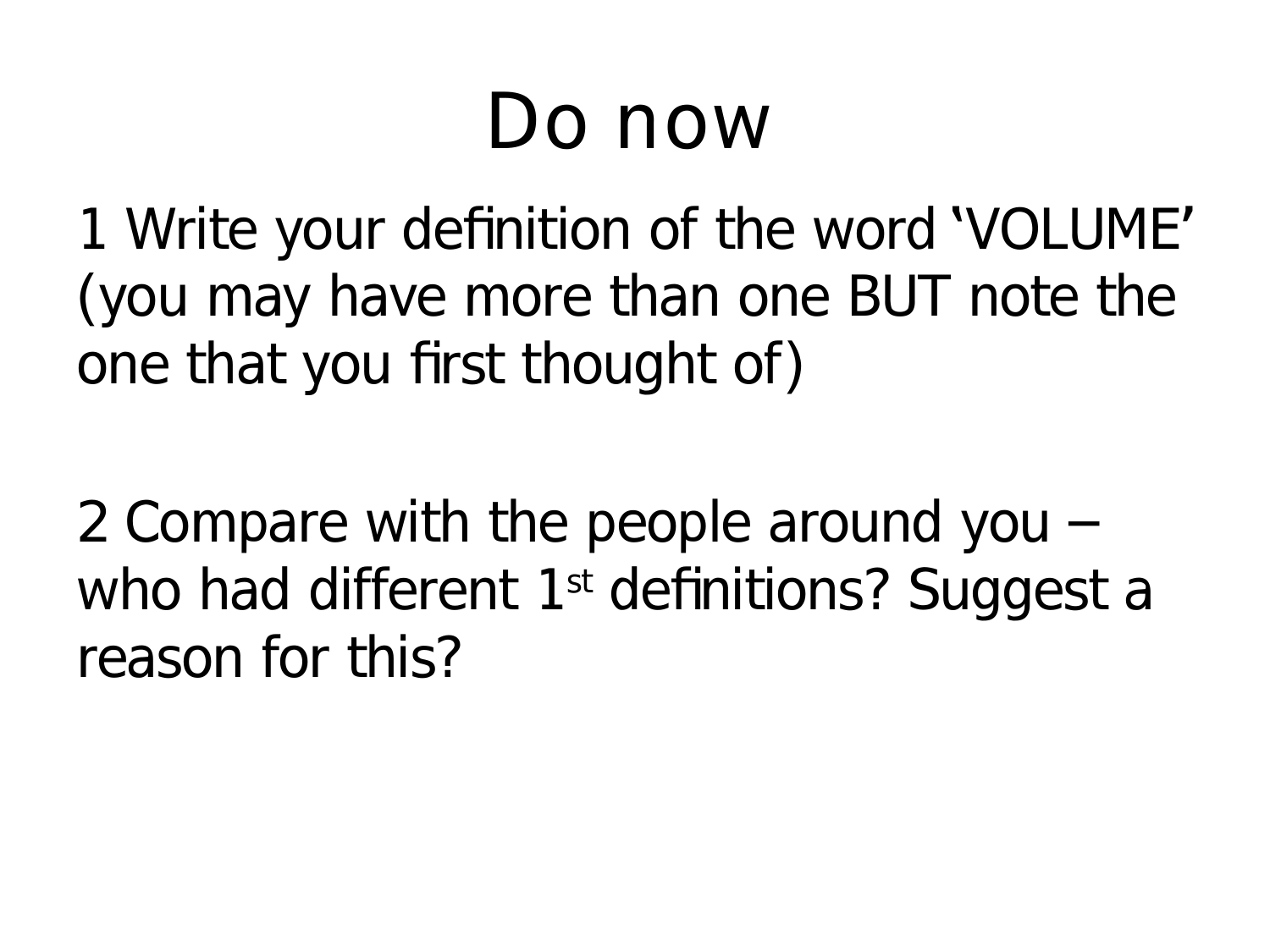

# Do now
1 Write your definition of the word ‘VOLUME’ (you may have more than one BUT note the one that you first thought of)

2 Compare with the people around you – who had different 1st definitions? Suggest a reason for this?